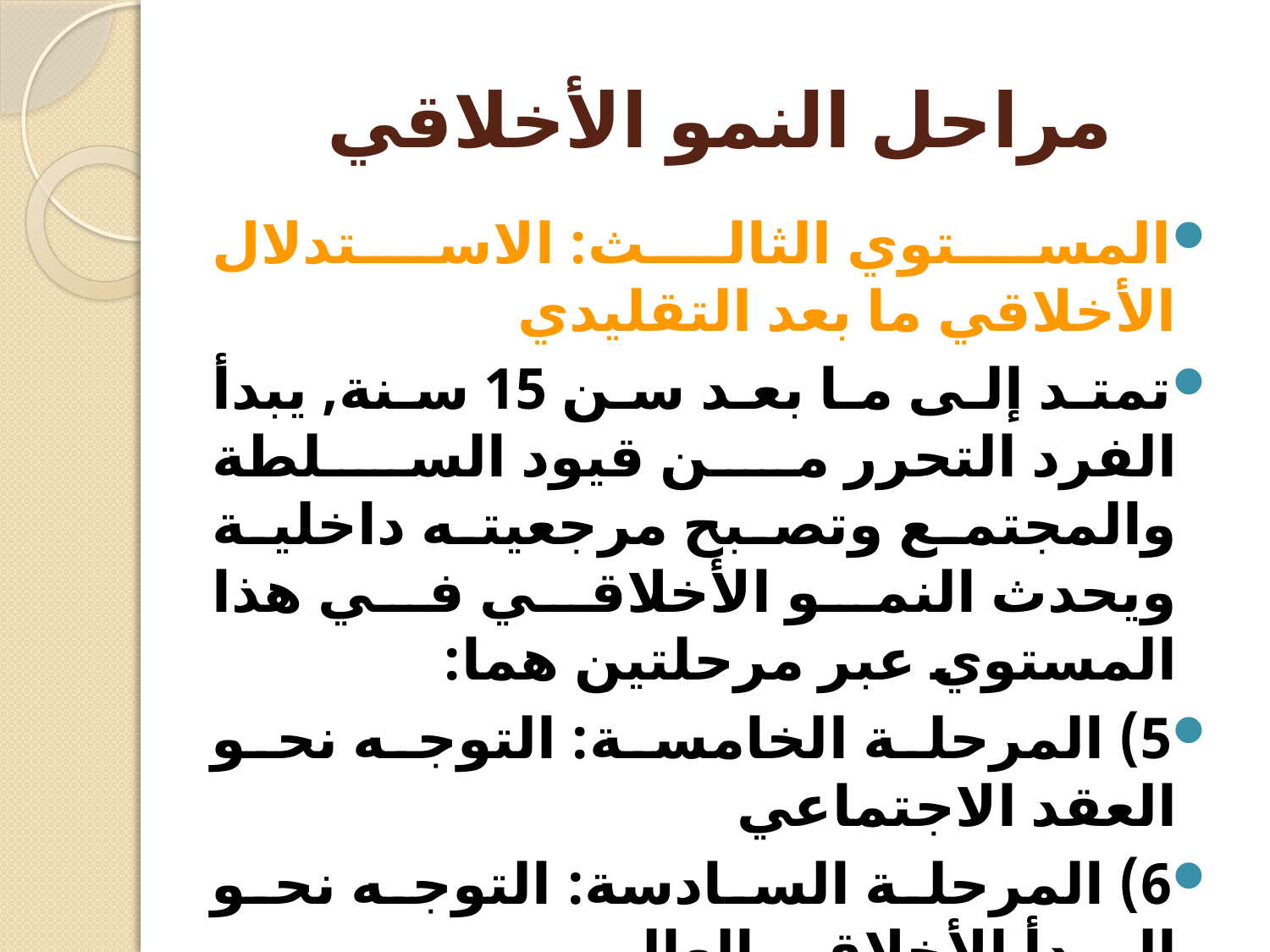

# مراحل النمو الأخلاقي
المستوي الثالث: الاستدلال الأخلاقي ما بعد التقليدي
تمتد إلى ما بعد سن 15 سنة, يبدأ الفرد التحرر من قيود السلطة والمجتمع وتصبح مرجعيته داخلية ويحدث النمو الأخلاقي في هذا المستوي عبر مرحلتين هما:
5) المرحلة الخامسة: التوجه نحو العقد الاجتماعي
6) المرحلة السادسة: التوجه نحو المبدأ الأخلاقي العالمي.